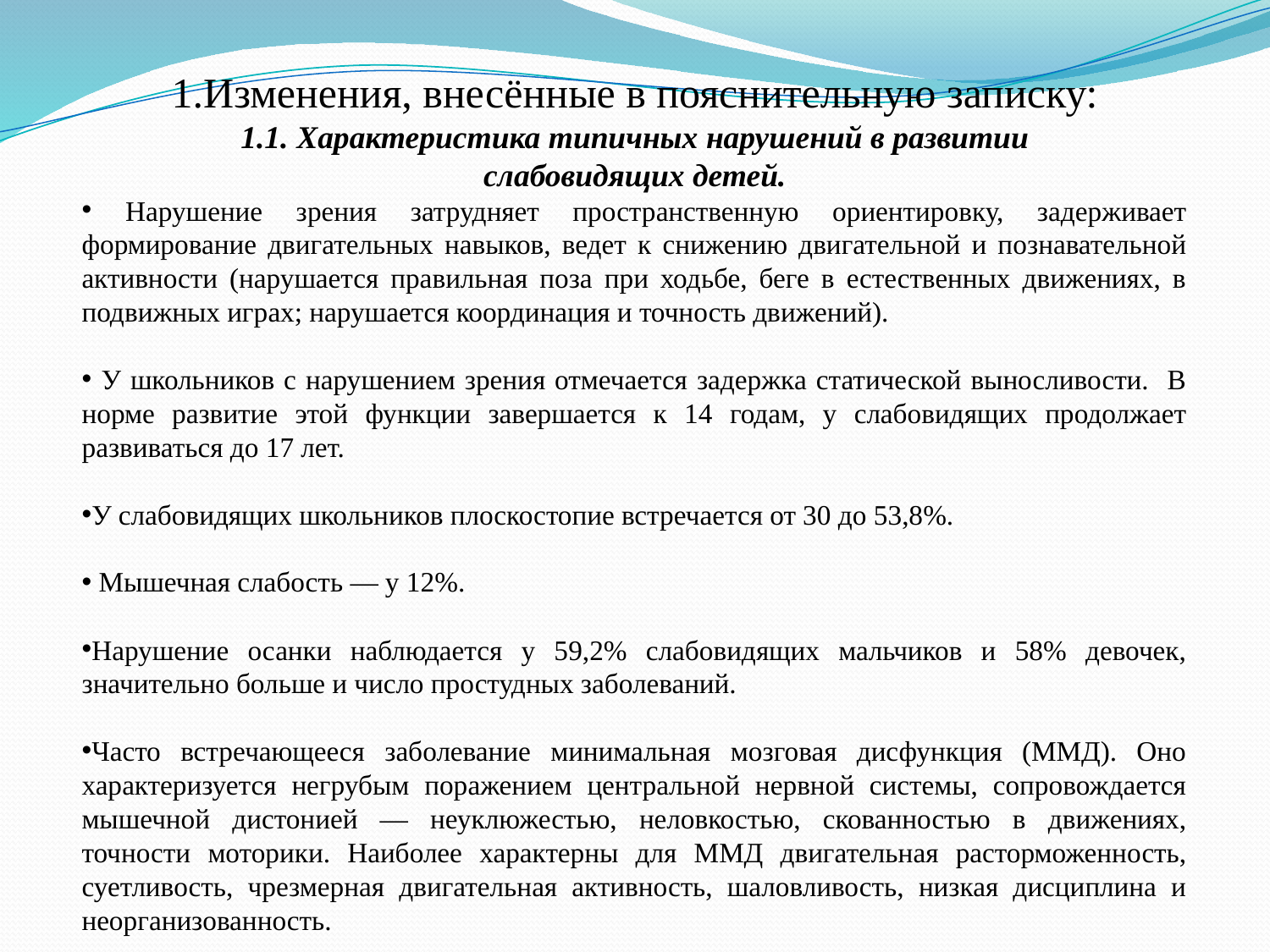

1.Изменения, внесённые в пояснительную записку:
1.1. Характеристика типичных нарушений в развитии
слабовидящих детей.
 Нарушение зрения затрудняет пространственную ориентировку, задерживает формирование двигательных навыков, ведет к снижению двигательной и познавательной активности (нарушается правильная поза при ходьбе, беге в естественных движениях, в подвижных играх; нарушается координация и точность движений).

 У школьников с нарушением зрения отмечается задержка статической выносливости.  В норме развитие этой функции завершается к 14 годам, у слабовидящих продолжает развиваться до 17 лет.

У слабовидящих школьников плоскостопие встречается от 30 до 53,8%.

 Мышечная слабость — у 12%.

Нарушение осанки наблюдается у 59,2% слабовидящих мальчиков и 58% девочек, значительно больше и число простудных заболеваний.

Часто встречающееся заболевание минимальная мозговая дисфункция (ММД). Оно характеризуется негрубым поражением центральной нервной системы, сопровождается мышечной дистонией — неуклюжестью, неловкостью, скованностью в движениях, точности моторики. Наиболее характерны для ММД двигательная расторможенность, суетливость, чрезмерная двигательная активность, шаловливость, низкая дисциплина и неорганизованность.